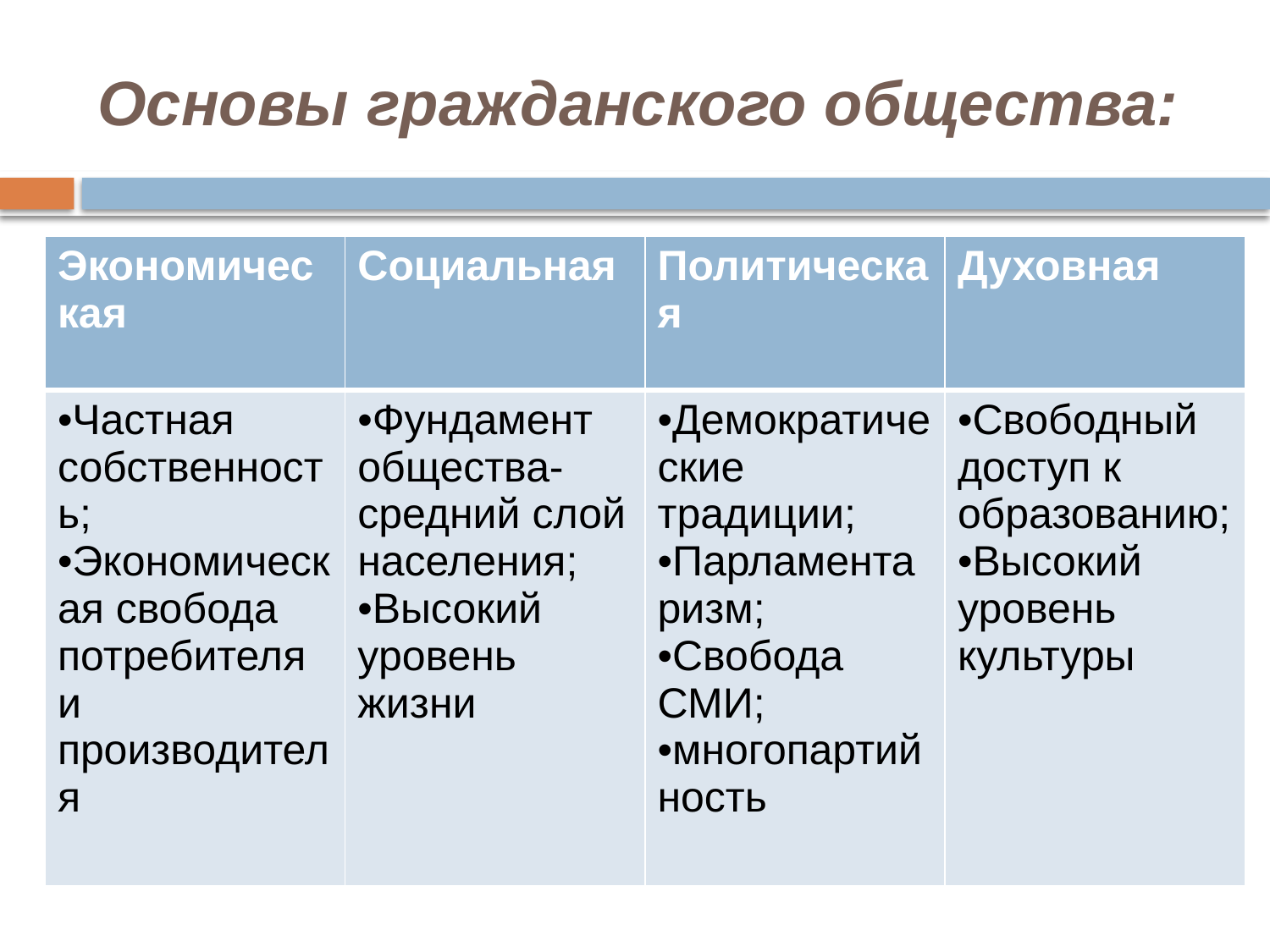

# Основы гражданского общества:
| Экономическая | Социальная | Политическая | Духовная |
| --- | --- | --- | --- |
| Частная собственность; Экономическая свобода потребителя и производителя | Фундамент общества- средний слой населения; Высокий уровень жизни | Демократические традиции; Парламентаризм; Свобода СМИ; многопартийность | Свободный доступ к образованию; Высокий уровень культуры |